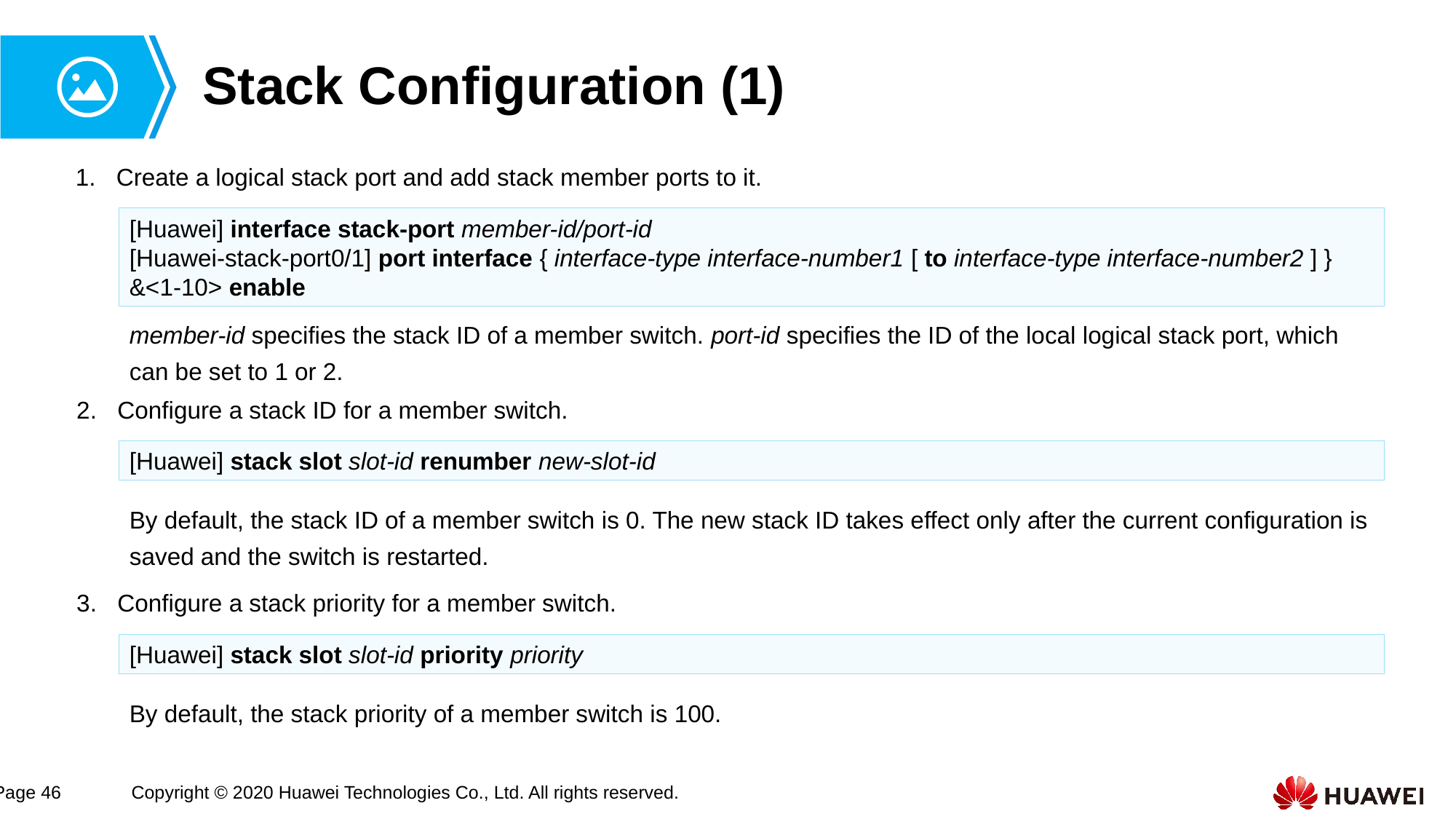

# Stack Configuration (1)
Create a logical stack port and add stack member ports to it.
[Huawei] interface stack-port member-id/port-id
[Huawei-stack-port0/1] port interface { interface-type interface-number1 [ to interface-type interface-number2 ] } &<1-10> enable
member-id specifies the stack ID of a member switch. port-id specifies the ID of the local logical stack port, which can be set to 1 or 2.
Configure a stack ID for a member switch.
[Huawei] stack slot slot-id renumber new-slot-id
By default, the stack ID of a member switch is 0. The new stack ID takes effect only after the current configuration is saved and the switch is restarted.
Configure a stack priority for a member switch.
[Huawei] stack slot slot-id priority priority
By default, the stack priority of a member switch is 100.